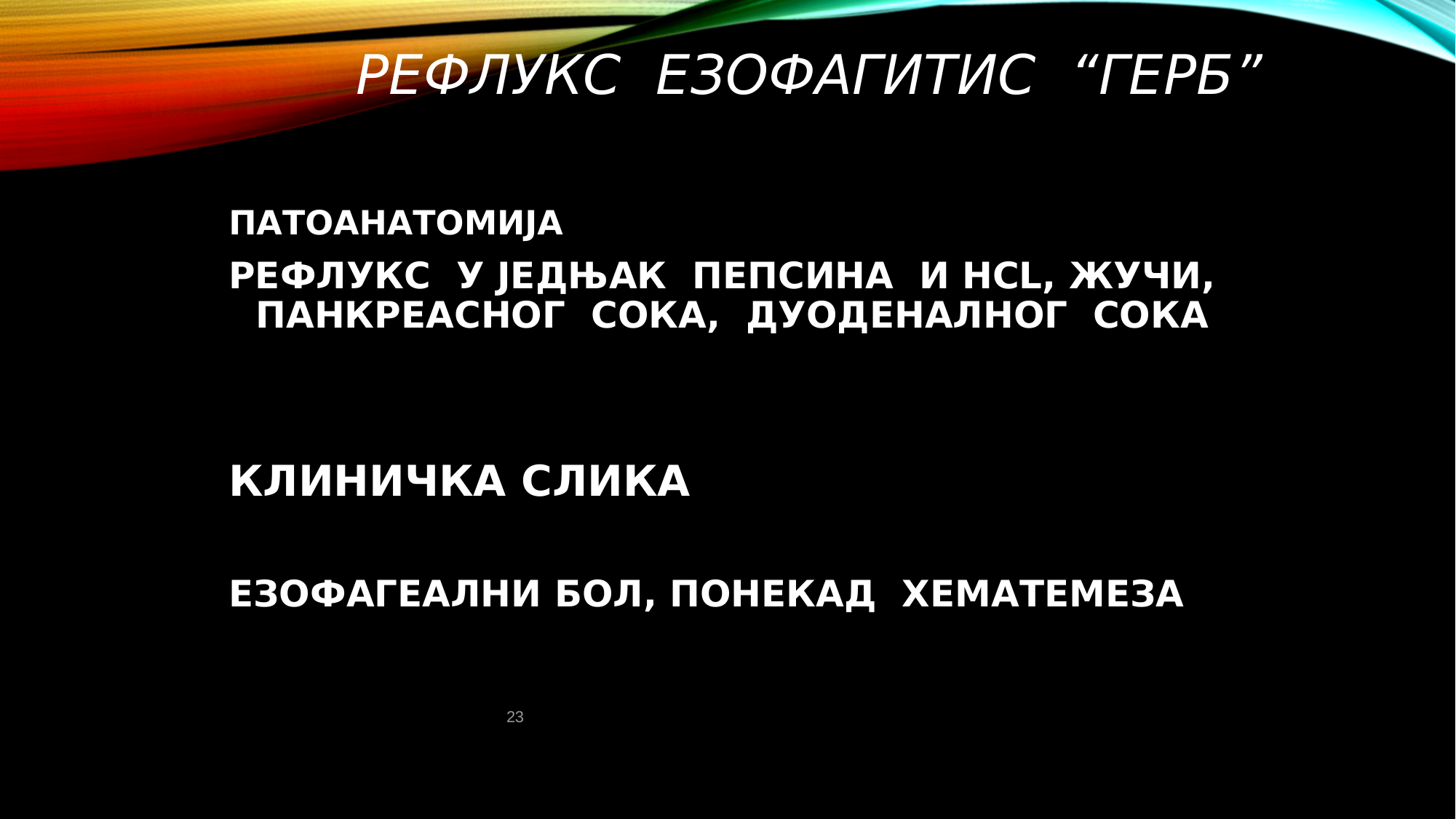

# РЕФЛУКС  ЕЗОФАГИТИС  “ГЕРБ”
ПАТОАНАТОМИЈА
РЕФЛУКС  У ЈЕДЊАК  ПЕПСИНА  И HCL, ЖУЧИ, ПАНКРЕАСНОГ  СОКА,  ДУОДЕНАЛНОГ  СОКА

КЛИНИЧКА СЛИКА

ЕЗОФАГЕАЛНИ БОЛ, ПОНЕКАД  ХЕМАТЕМЕЗА

23